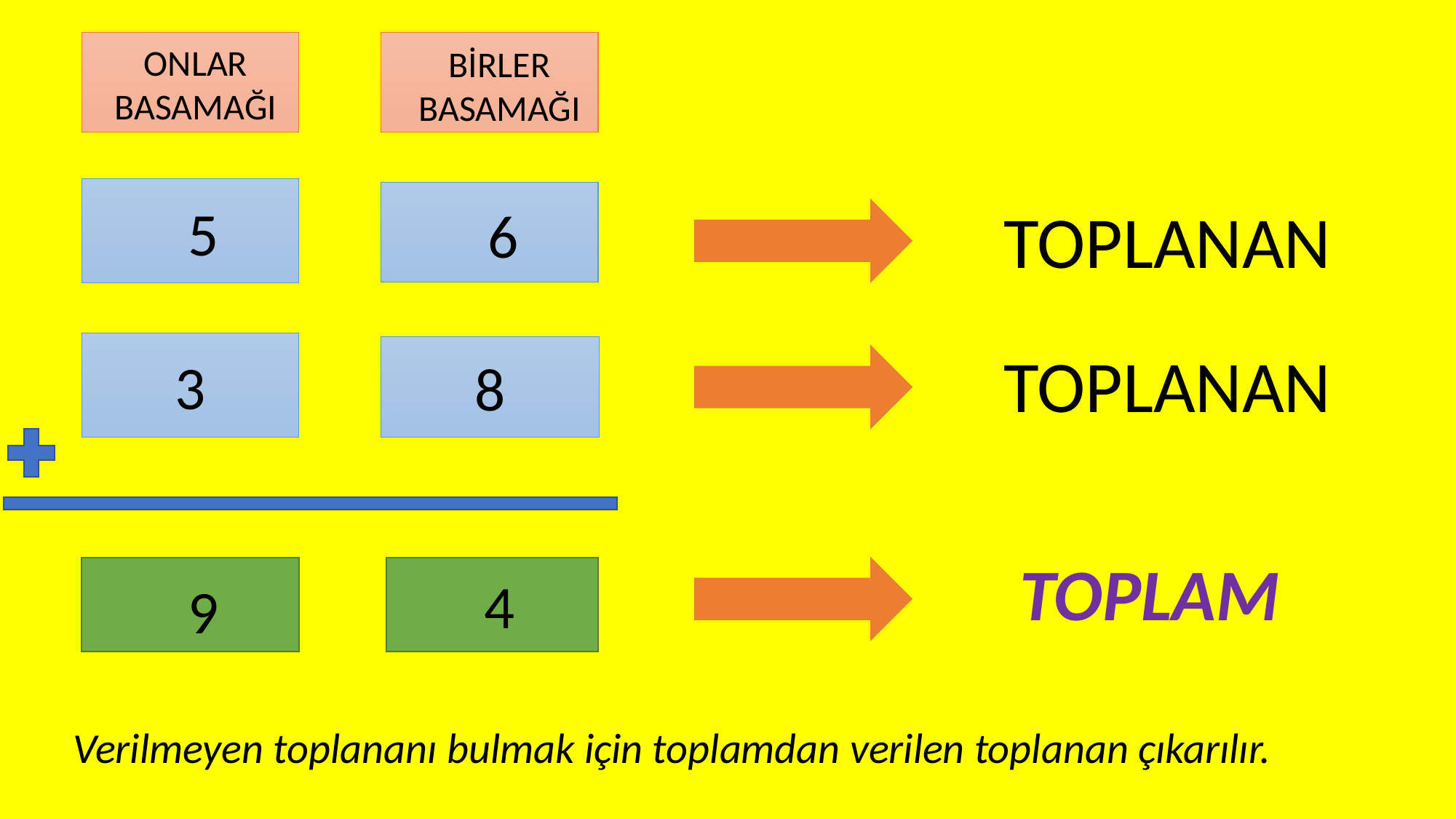

ONLAR BASAMAĞI
BİRLER BASAMAĞI

5
TOPLANAN
6

3
TOPLANAN
8

TOPLAM

4
9

Verilmeyen toplananı bulmak için toplamdan verilen toplanan çıkarılır.